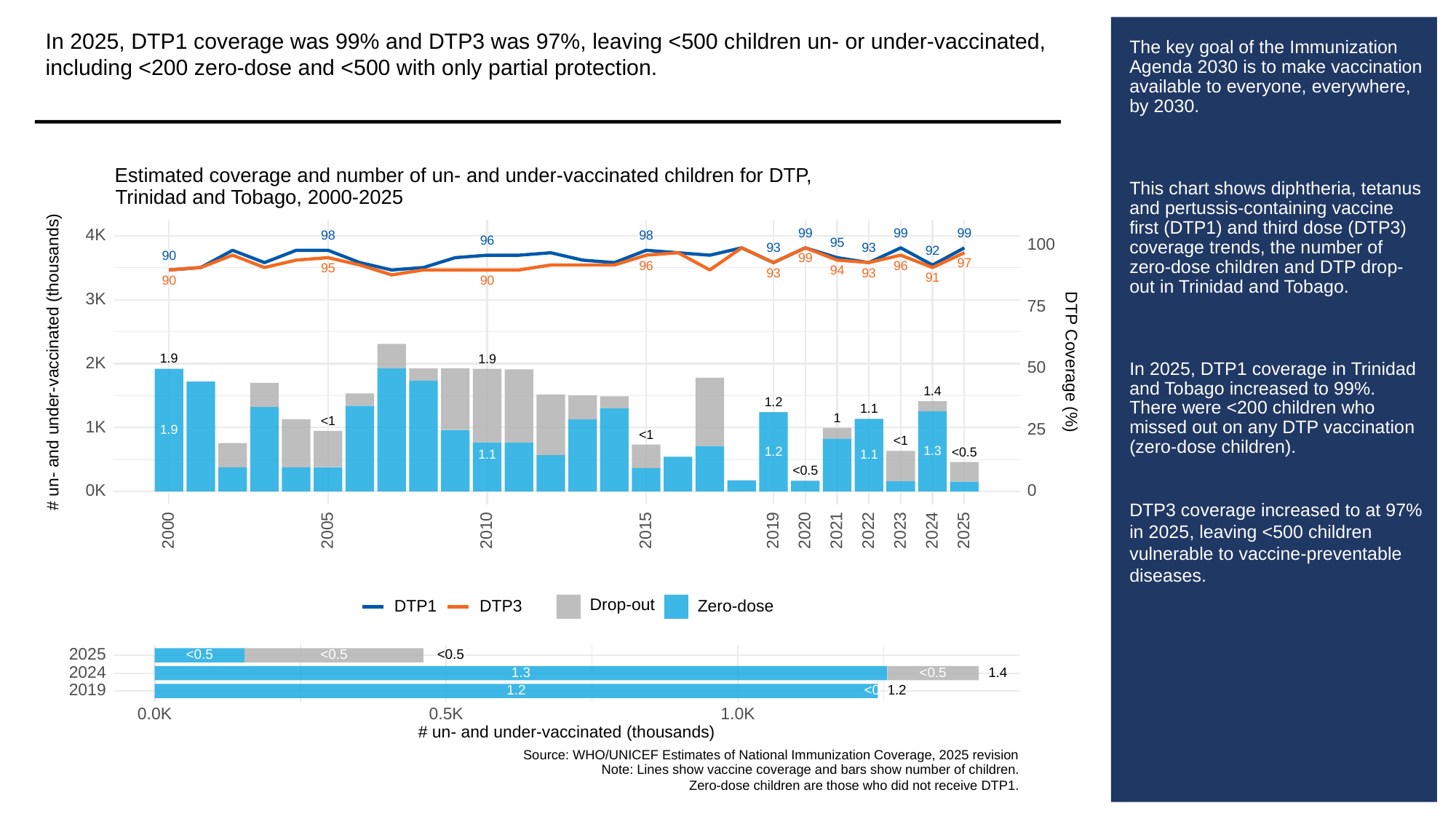

In 2025, DTP1 coverage was 99% and DTP3 was 97%, leaving <500 children un- or under-vaccinated, including <200 zero-dose and <500 with only partial protection.
# The key goal of the Immunization Agenda 2030 is to make vaccination available to everyone, everywhere, by 2030.

This chart shows diphtheria, tetanus and pertussis-containing vaccine first (DTP1) and third dose (DTP3) coverage trends, the number of zero-dose children and DTP drop-out in Trinidad and Tobago.

In 2025, DTP1 coverage in Trinidad and Tobago increased to 99%. There were <200 children who missed out on any DTP vaccination (zero-dose children).

DTP3 coverage increased to at 97% in 2025, leaving <500 children vulnerable to vaccine-preventable diseases.

Estimated coverage and number of un- and under-vaccinated children for DTP,
Trinidad and Tobago, 2000-2025

99
99
99
4K
98
98

96
95
100
93
93
92

90
99
97
96
96
95
94

93
93
91
90
90
3K

75

# un- and under-vaccinated (thousands)
DTP Coverage (%)
1.9
1.9
2K
50

1.4

1.2

1.1

1
<1

1K
25
1.9

<1

<1

1.3
1.2
<0.5
1.1
1.1

<0.5

0K
0

2023
2000
2005
2010
2015
2019
2020
2021
2022
2024
2025

Drop-out
DTP3
Zero-dose
DTP1

2025
<0.5
<0.5
<0.5

2024
1.3
<0.5
1.4

2019
<0.5
1.2
1.2

0.0K
0.5K
1.0K
# un- and under-vaccinated (thousands)
Source: WHO/UNICEF Estimates of National Immunization Coverage, 2025 revision
Note: Lines show vaccine coverage and bars show number of children.
Zero-dose children are those who did not receive DTP1.